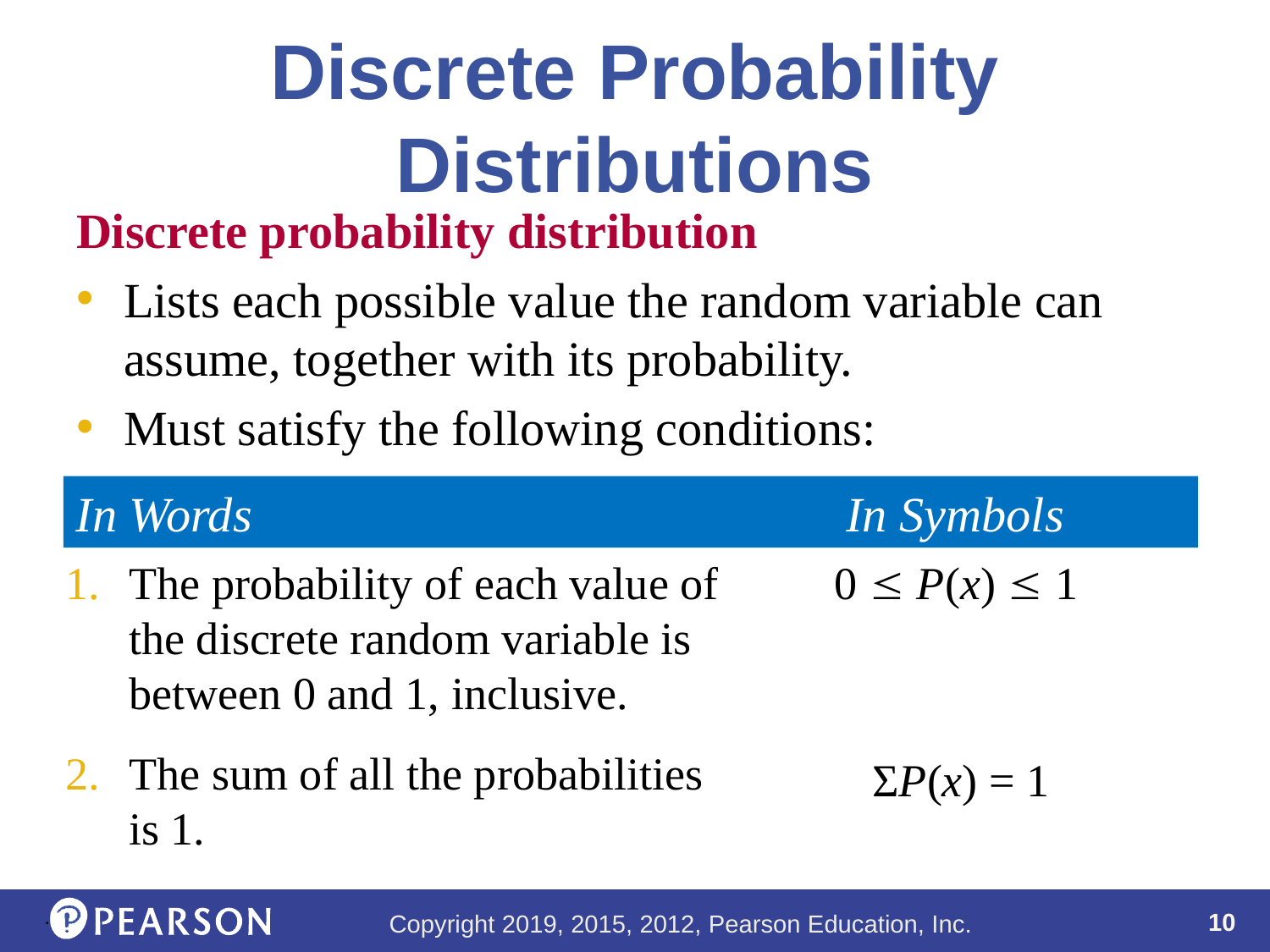

# Discrete Probability Distributions
Discrete probability distribution
Lists each possible value the random variable can assume, together with its probability.
Must satisfy the following conditions:

In Words				           In Symbols
0 ≤ P(x) ≤ 1
The probability of each value of the discrete random variable is between 0 and 1, inclusive.
The sum of all the probabilities
is 1.
ΣP(x) = 1
.